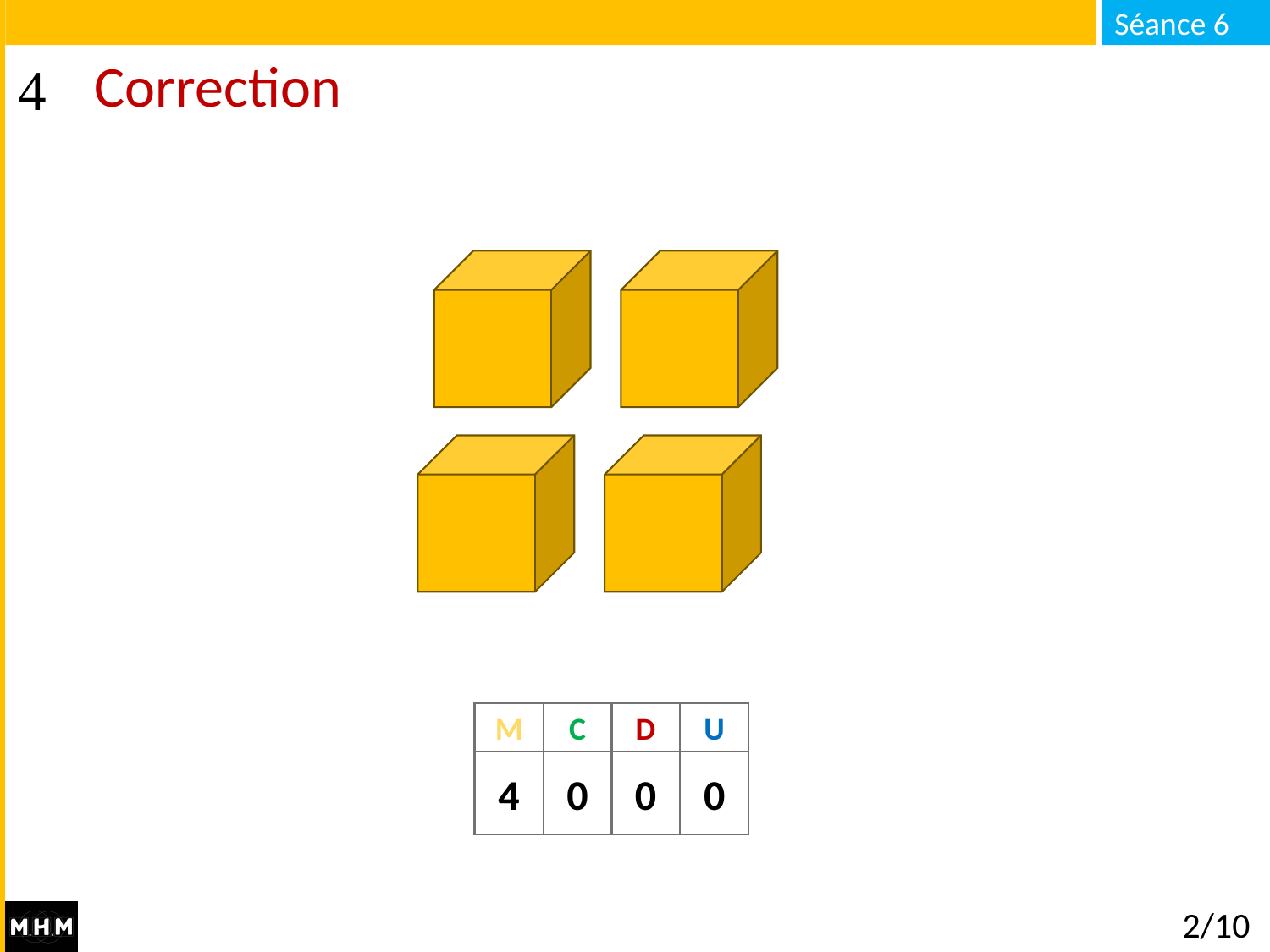

# Correction

M
C
D
U
4
0
0
0
2/10